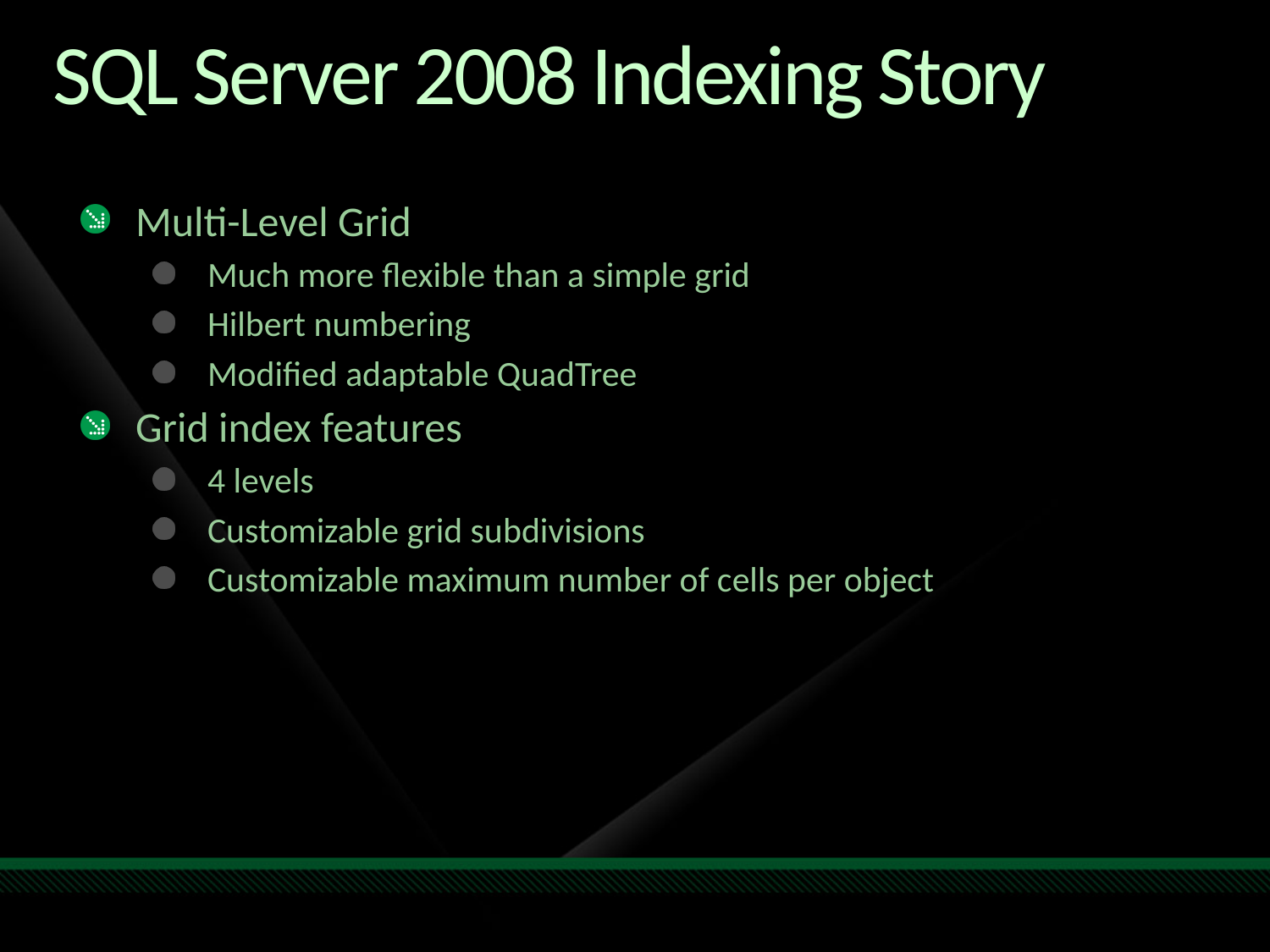

# SQL Server 2008 Indexing Story
Multi-Level Grid
Much more flexible than a simple grid
Hilbert numbering
Modified adaptable QuadTree
Grid index features
4 levels
Customizable grid subdivisions
Customizable maximum number of cells per object